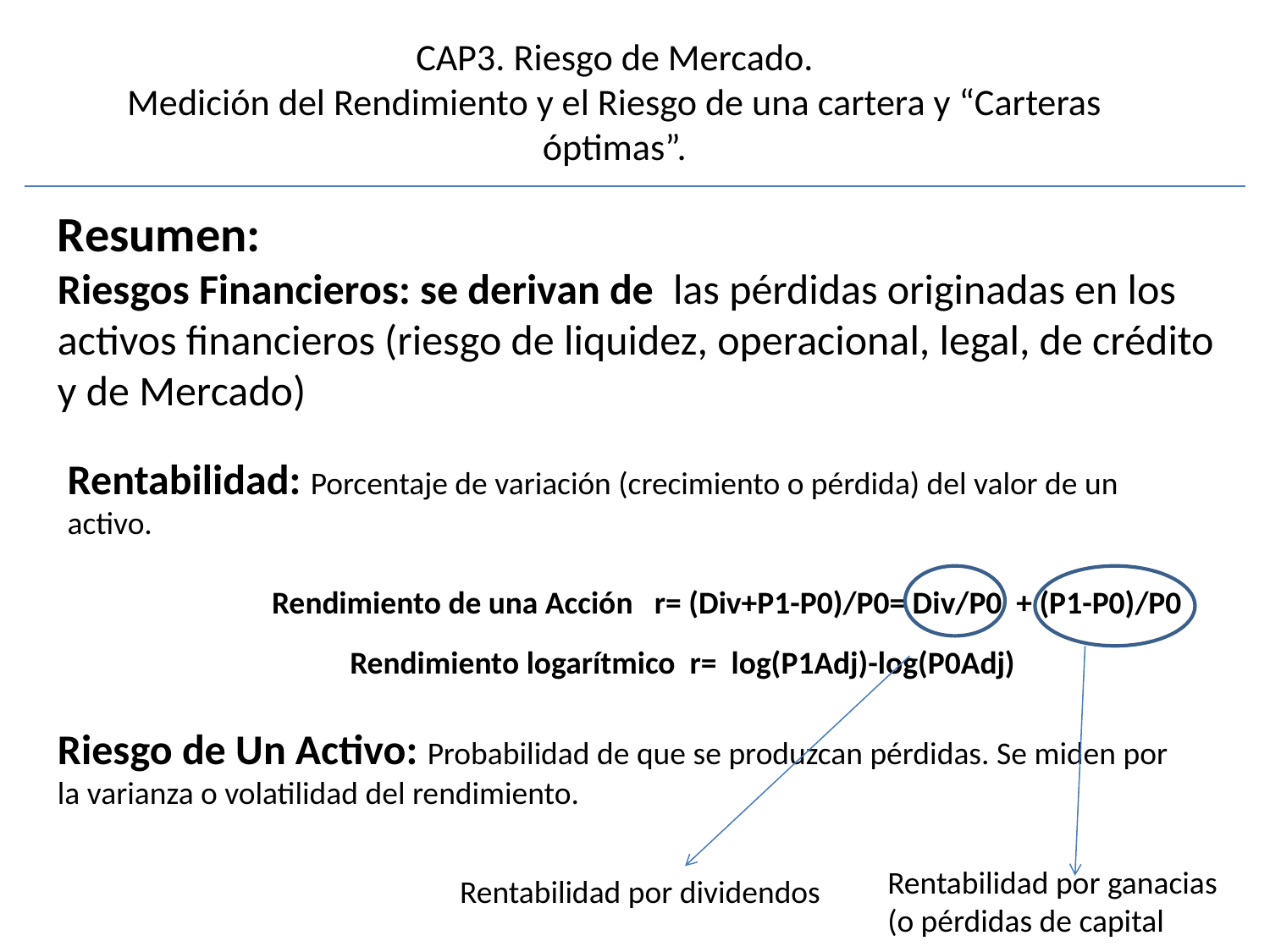

# CAP3. Riesgo de Mercado. Medición del Rendimiento y el Riesgo de una cartera y “Carteras óptimas”.
Resumen:
Riesgos Financieros: se derivan de  las pérdidas originadas en los activos financieros (riesgo de liquidez, operacional, legal, de crédito y de Mercado)
Rentabilidad: Porcentaje de variación (crecimiento o pérdida) del valor de un activo.

Rentabilidad por ganacias (o pérdidas de capital
Rentabilidad por dividendos
Rendimiento de una Acción   r= (Div+P1-P0)/P0= Div/P0  + (P1-P0)/P0
Rendimiento logarítmico  r=  log(P1Adj)-log(P0Adj)
Riesgo de Un Activo: Probabilidad de que se produzcan pérdidas. Se miden por la varianza o volatilidad del rendimiento.